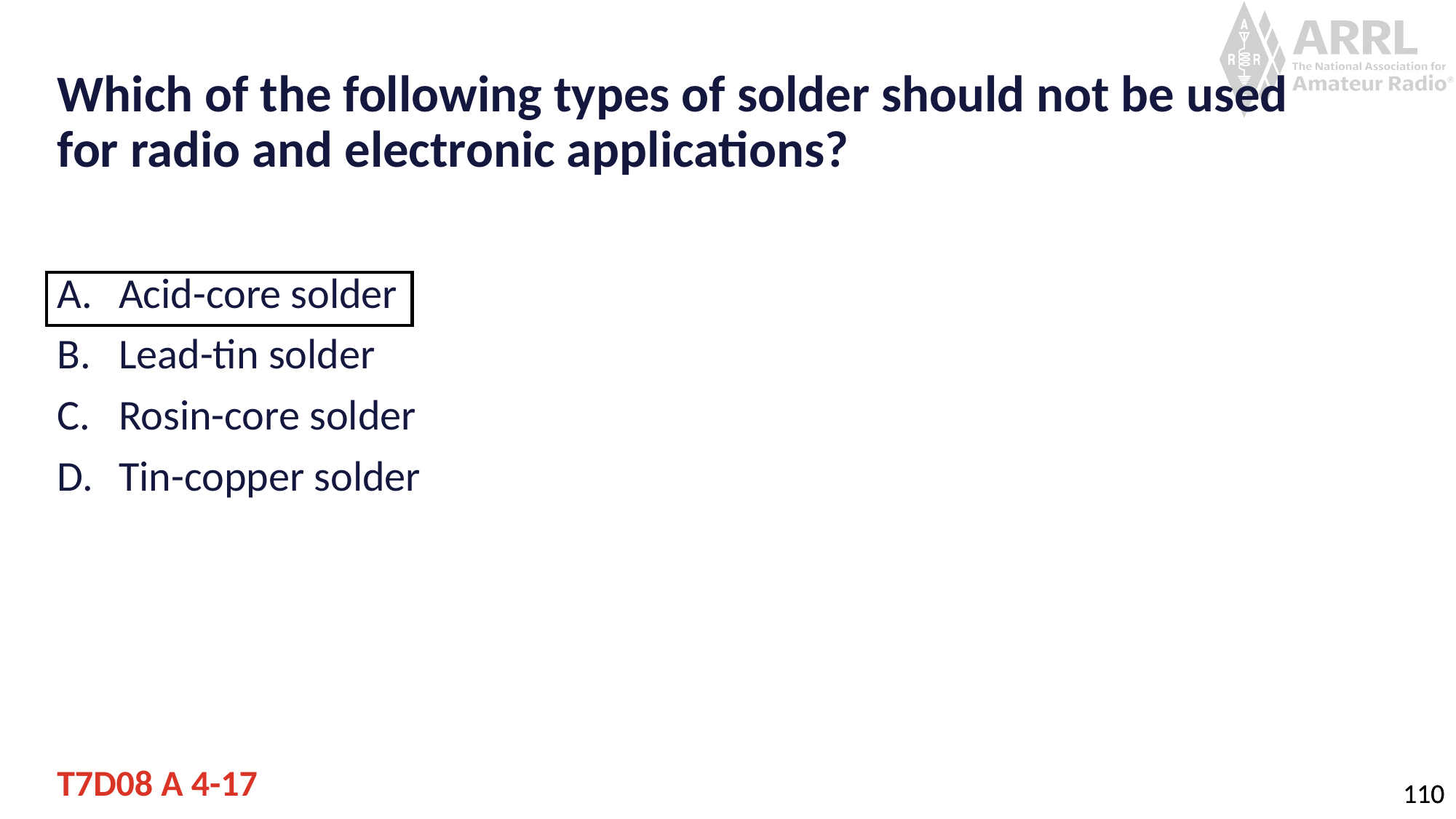

# Which of the following types of solder should not be used for radio and electronic applications?
Acid-core solder
Lead-tin solder
Rosin-core solder
Tin-copper solder

T7D08 A 4-17